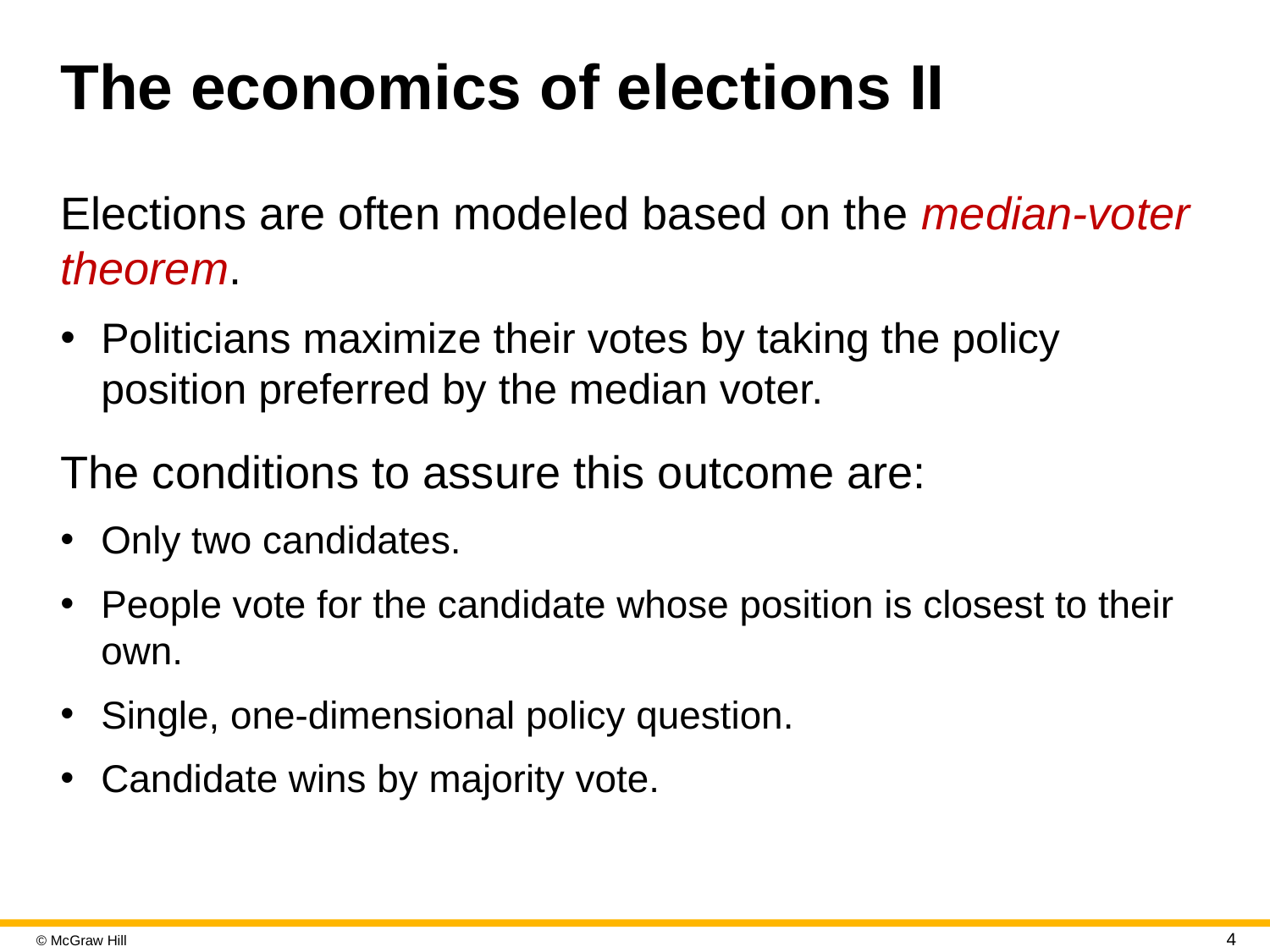

# The economics of elections II
Elections are often modeled based on the median-voter theorem.
Politicians maximize their votes by taking the policy position preferred by the median voter.
The conditions to assure this outcome are:
Only two candidates.
People vote for the candidate whose position is closest to their own.
Single, one-dimensional policy question.
Candidate wins by majority vote.